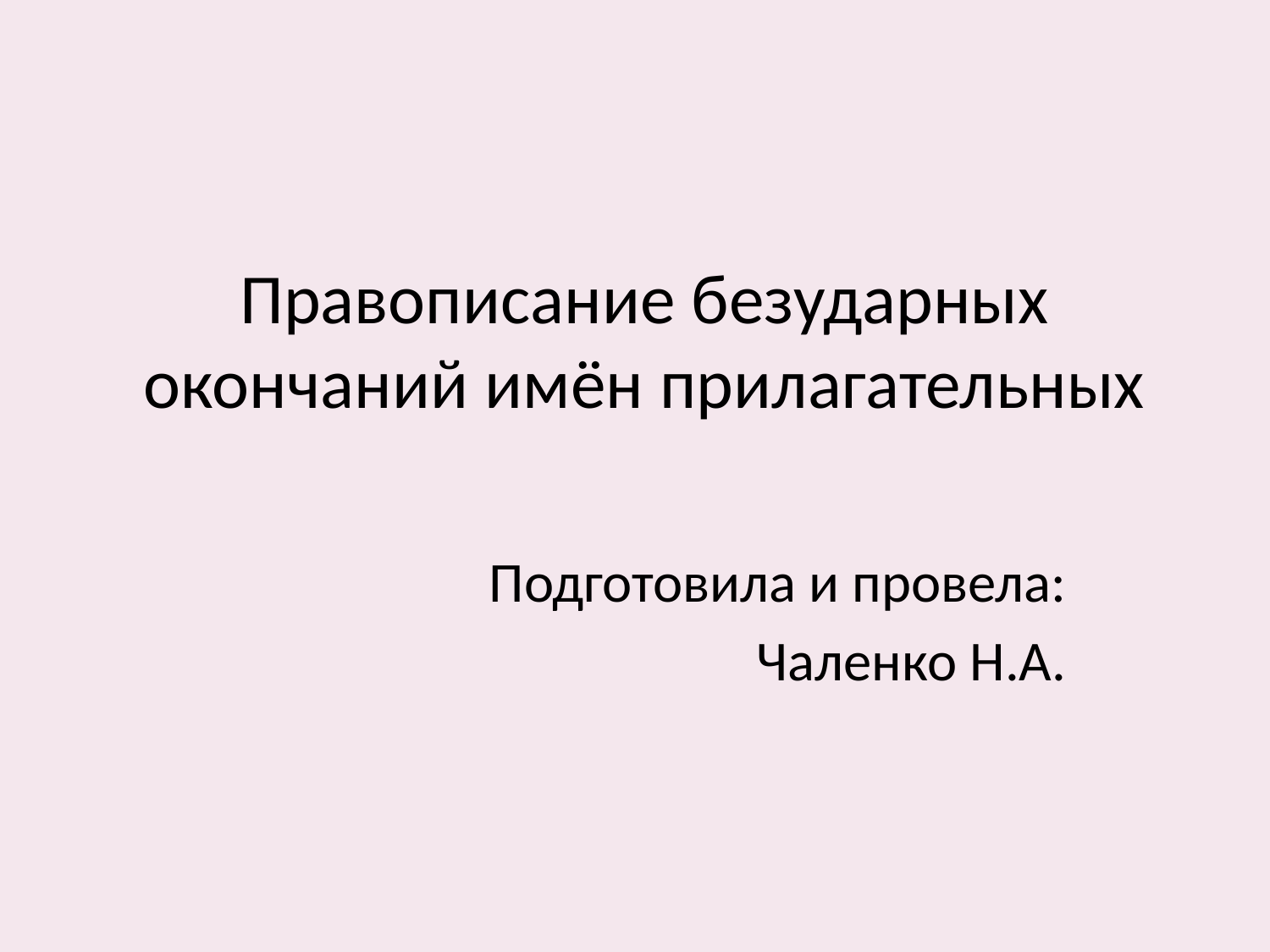

# Правописание безударных окончаний имён прилагательных
Подготовила и провела:
Чаленко Н.А.